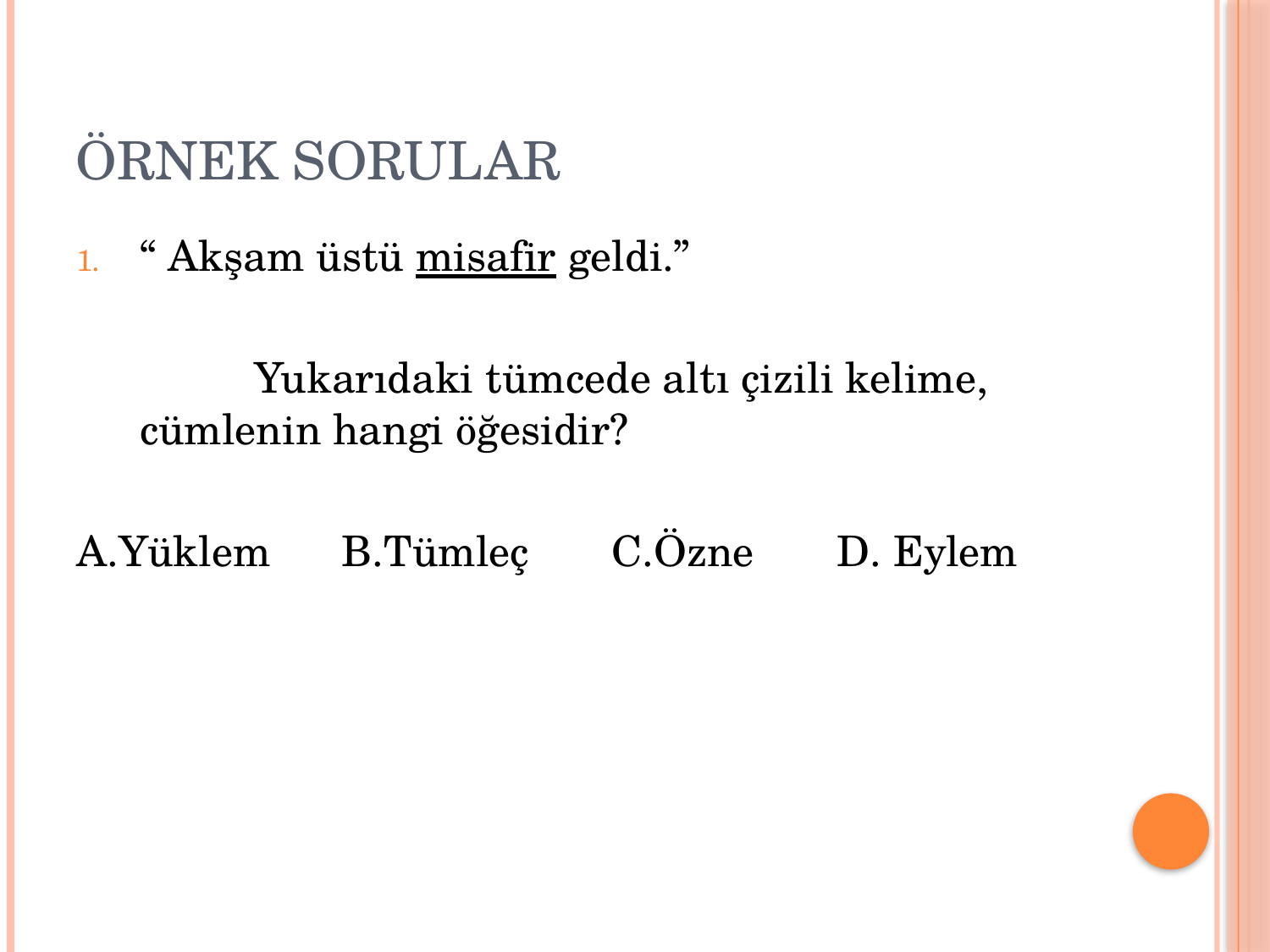

# Örnek sorular
“ Akşam üstü misafir geldi.”

               Yukarıdaki tümcede altı çizili kelime, cümlenin hangi öğesidir?

A.Yüklem      B.Tümleç       C.Özne       D. Eylem